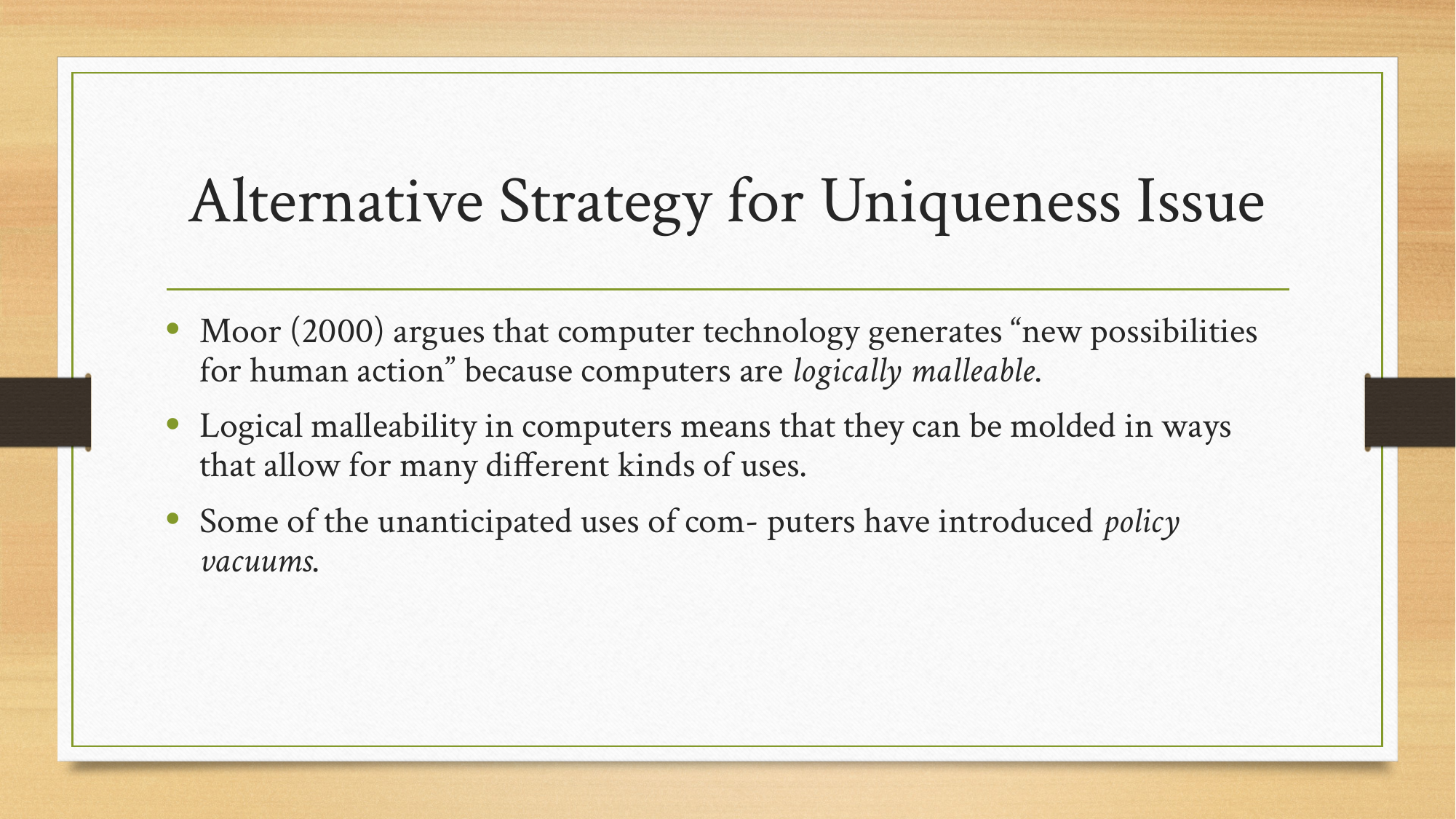

# Alternative Strategy for Uniqueness Issue
Moor (2000) argues that computer technology generates “new possibilities for human action” because computers are logically malleable.
Logical malleability in computers means that they can be molded in ways that allow for many different kinds of uses.
Some of the unanticipated uses of com- puters have introduced policy vacuums.